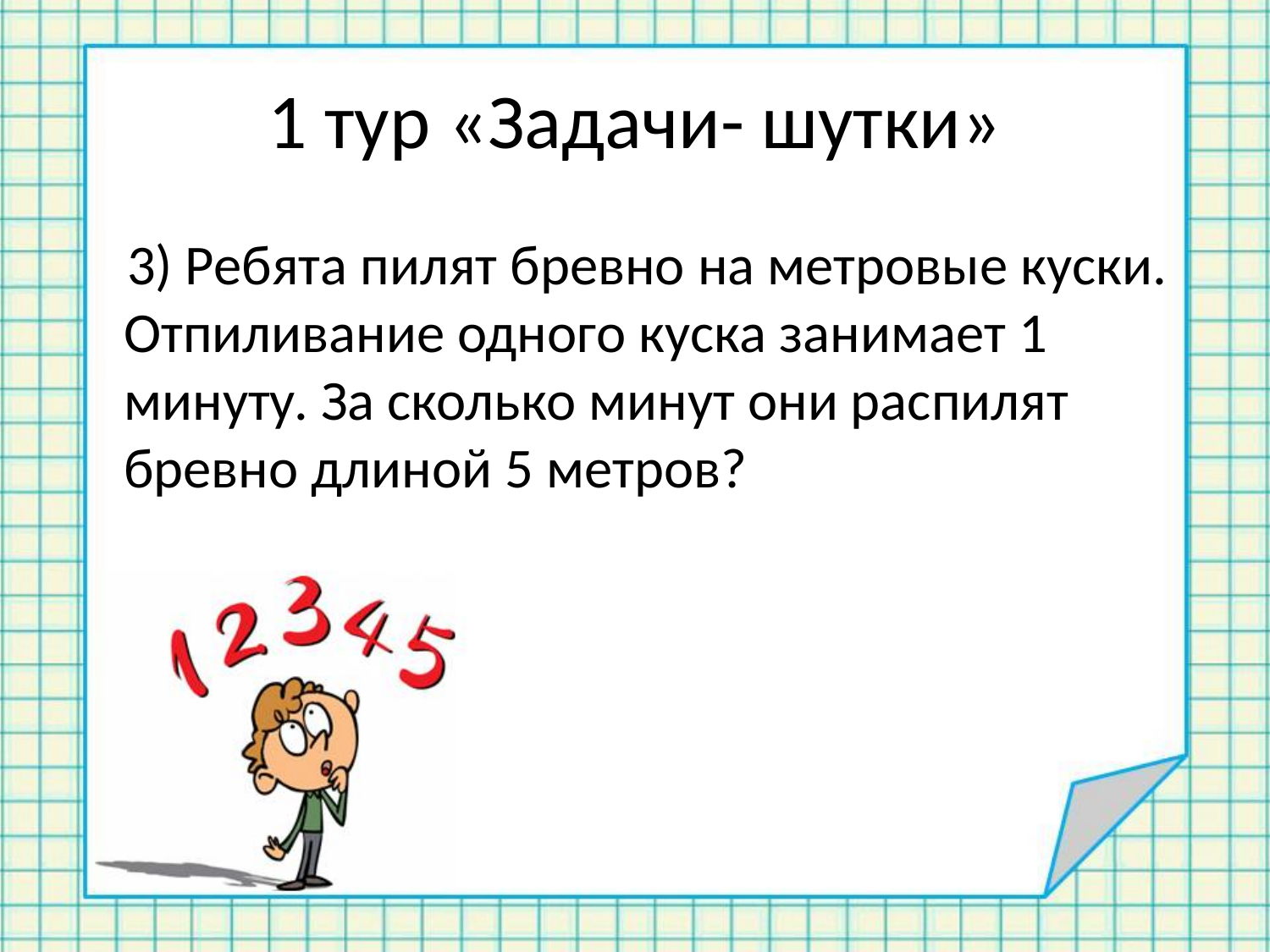

# 1 тур «Задачи- шутки»
    3) Ребята пилят бревно на метровые куски. Отпиливание одного куска занимает 1 минуту. За сколько минут они распилят бревно длиной 5 метров?